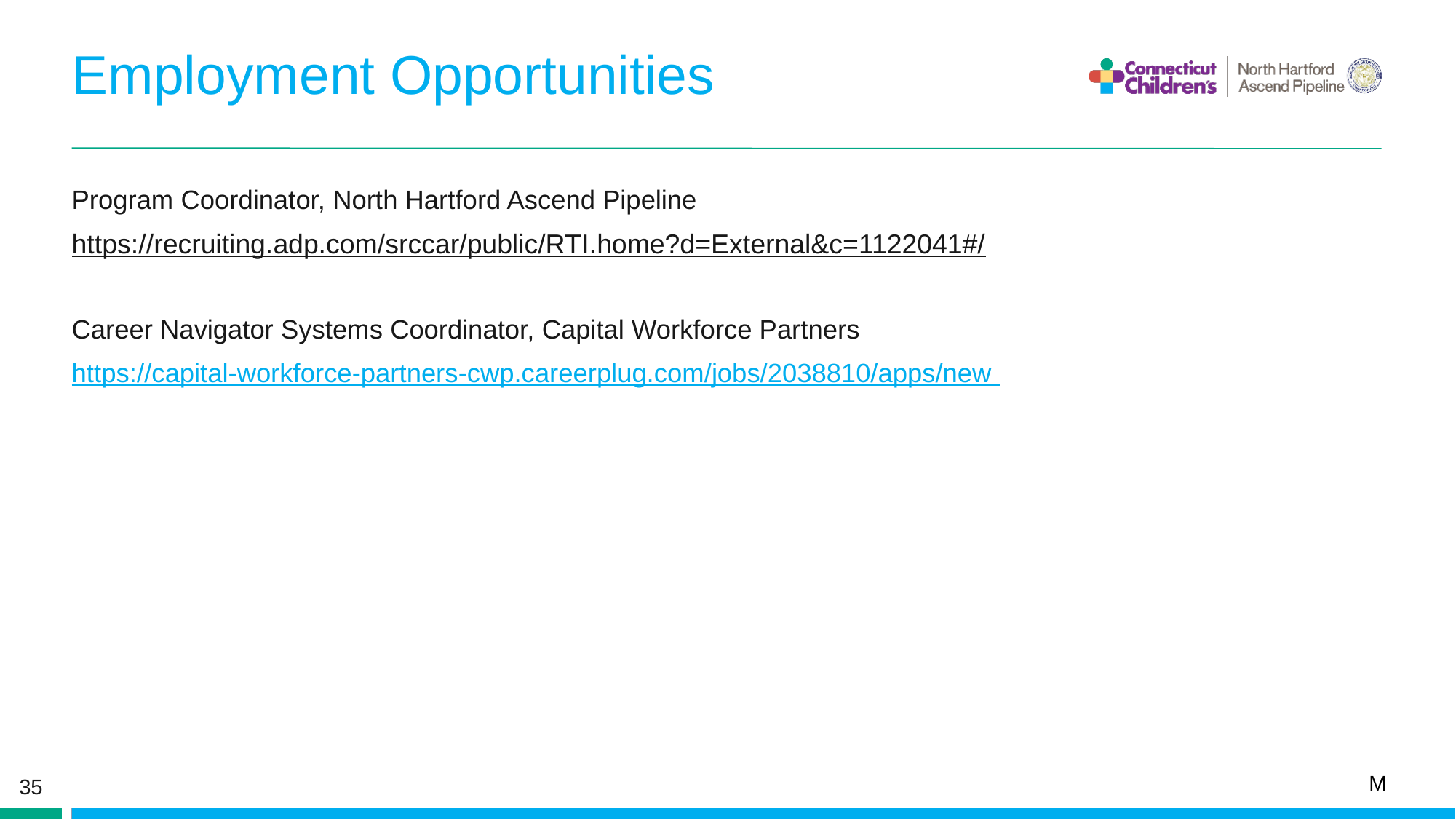

# Employment Opportunities
Program Coordinator, North Hartford Ascend Pipeline
https://recruiting.adp.com/srccar/public/RTI.home?d=External&c=1122041#/

Career Navigator Systems Coordinator, Capital Workforce Partners
https://capital-workforce-partners-cwp.careerplug.com/jobs/2038810/apps/new
35
M